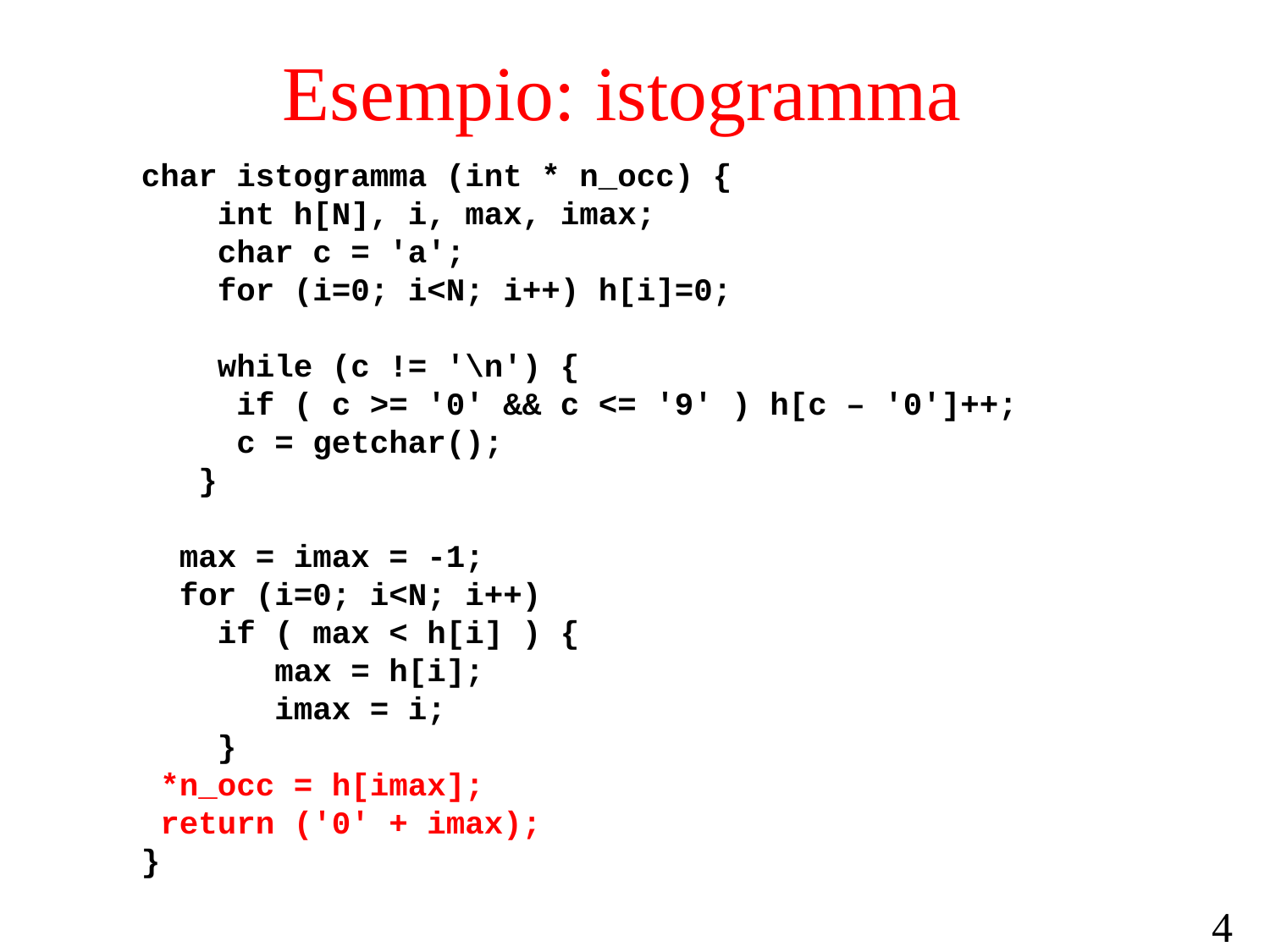

# Esempio: istogramma

char istogramma (int * n_occ) {
    int h[N], i, max, imax;
    char c = 'a';
    for (i=0; i<N; i++) h[i]=0;

    while (c != '\n') {
     if ( c >= '0' && c <= '9' ) h[c – '0']++;
     c = getchar();
   }

  max = imax = -1;
  for (i=0; i<N; i++)
    if ( max < h[i] ) {
       max = h[i];
       imax = i;
    }
 *n_occ = h[imax];
 return ('0' + imax);
}

43